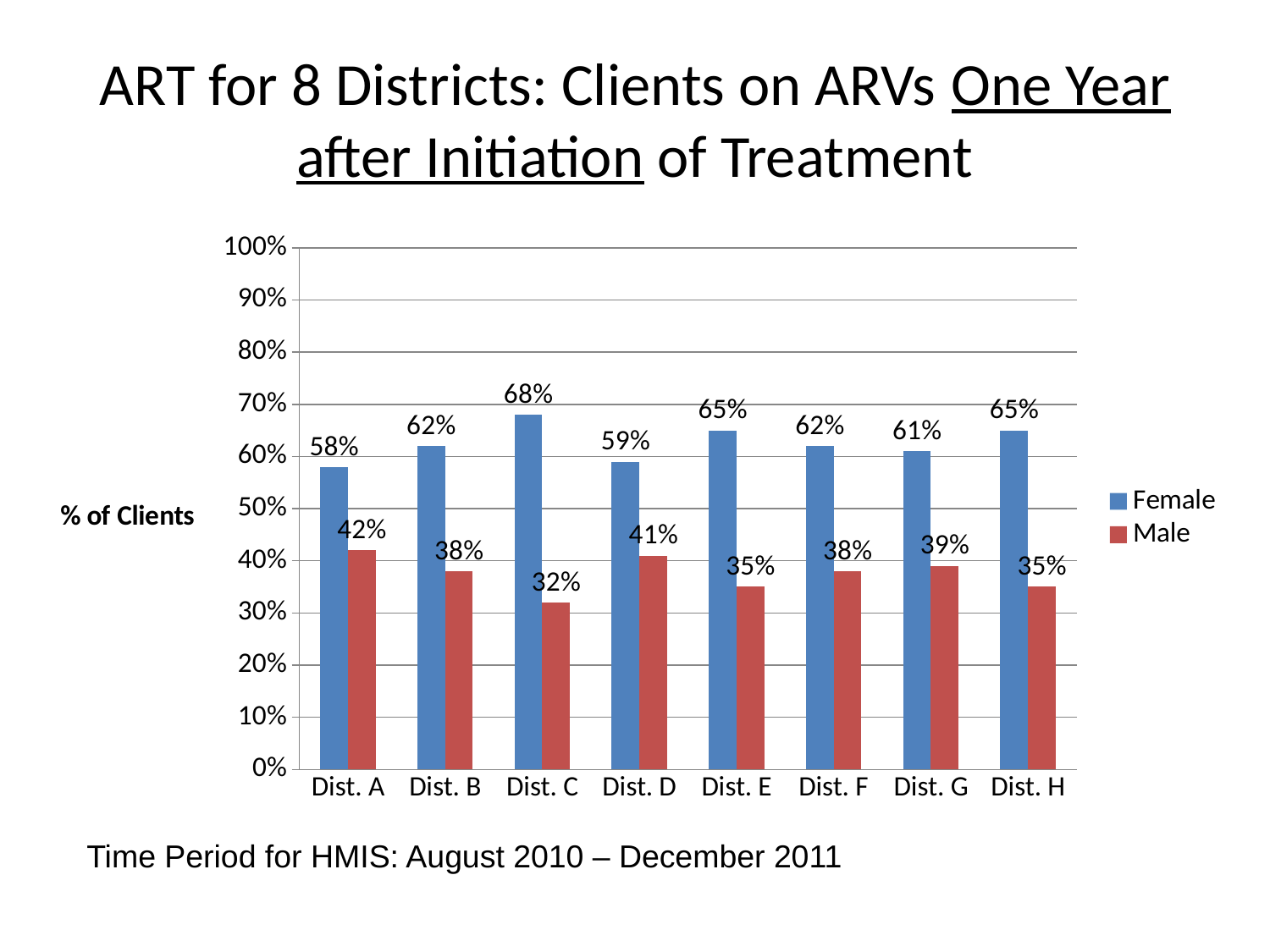

# ART for 8 Districts: Clients on ARVs One Year after Initiation of Treatment

### Chart

| Category | Female | Male |
|---|---|---|
| Dist. A | 0.58 | 0.42 |
| Dist. B | 0.62 | 0.38 |
| Dist. C | 0.68 | 0.32 |
| Dist. D | 0.59 | 0.41 |
| Dist. E | 0.65 | 0.35 |
| Dist. F | 0.62 | 0.38 |
| Dist. G | 0.61 | 0.39 |
| Dist. H | 0.65 | 0.35 |
Time Period for HMIS: August 2010 – December 2011